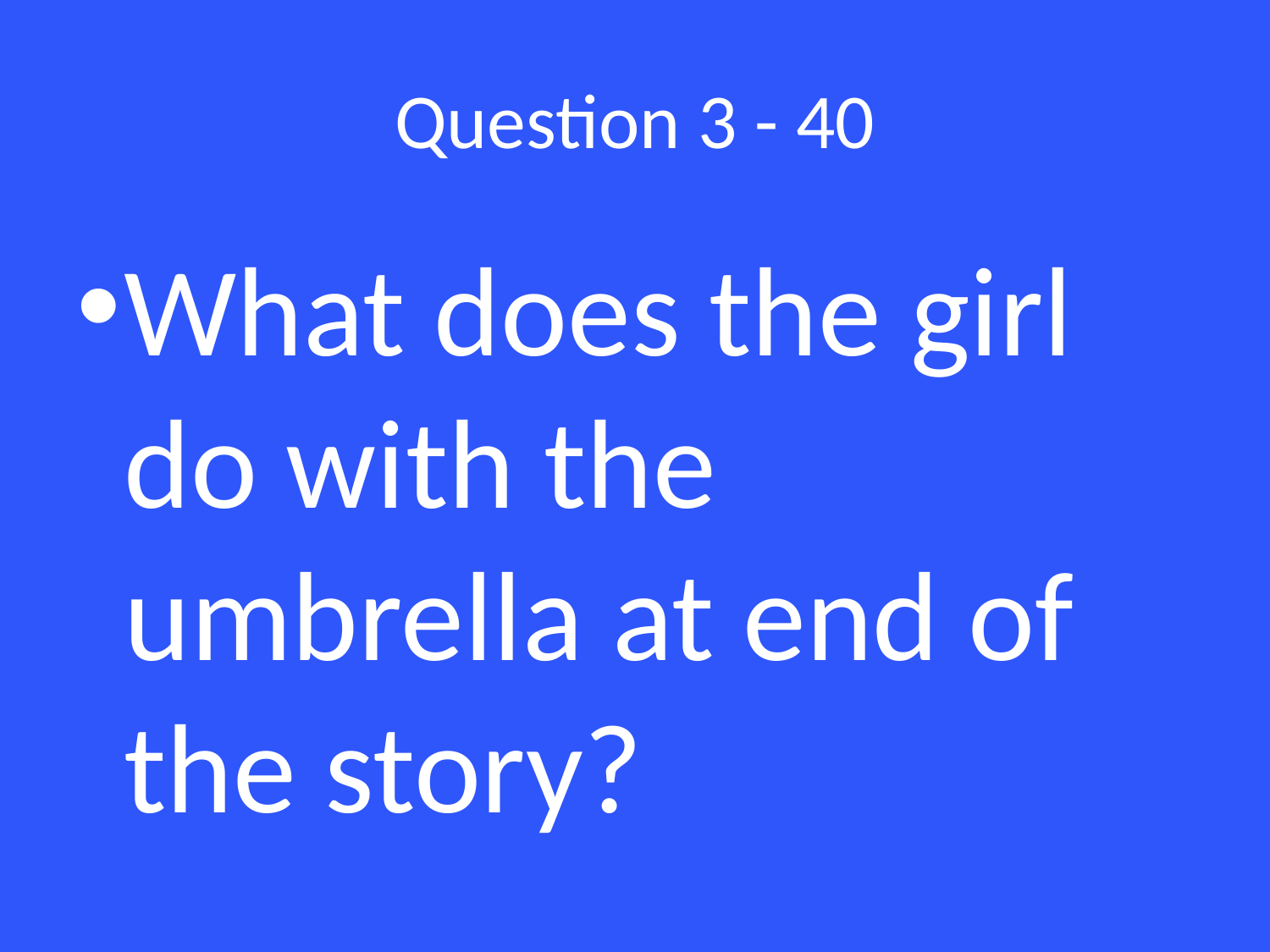

# Question 3 - 40
What does the girl do with the umbrella at end of the story?